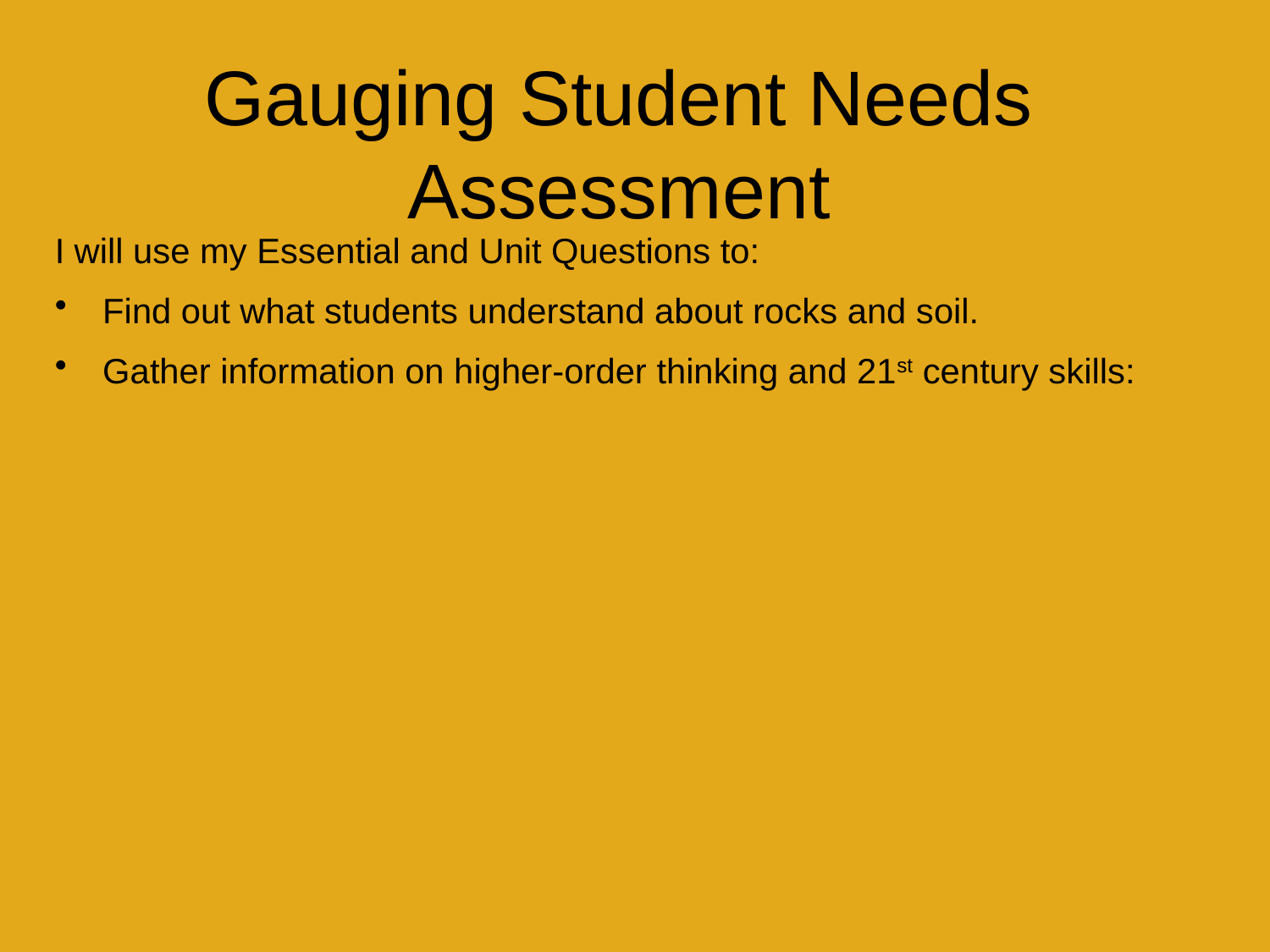

Gauging Student Needs Assessment
I will use my Essential and Unit Questions to:
Find out what students understand about rocks and soil.
Gather information on higher-order thinking and 21st century skills: